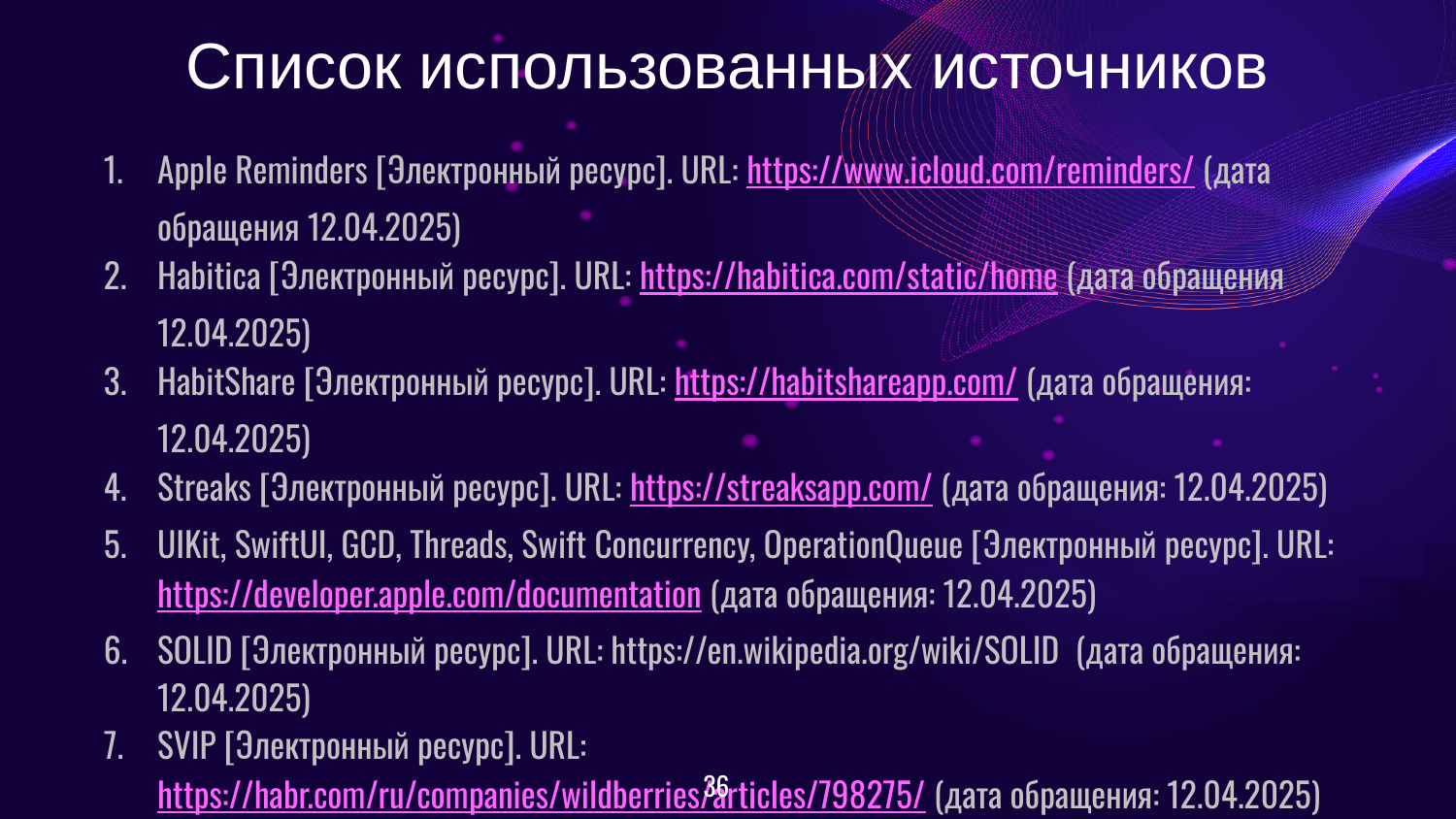

# Список использованных источников
Apple Reminders [Электронный ресурс]. URL: https://www.icloud.com/reminders/ (дата обращения 12.04.2025)
Habitica [Электронный ресурс]. URL: https://habitica.com/static/home (дата обращения 12.04.2025)
HabitShare [Электронный ресурс]. URL: https://habitshareapp.com/ (дата обращения: 12.04.2025)
Streaks [Электронный ресурс]. URL: https://streaksapp.com/ (дата обращения: 12.04.2025)
UIKit, SwiftUI, GCD, Threads, Swift Concurrency, OperationQueue [Электронный ресурс]. URL: https://developer.apple.com/documentation (дата обращения: 12.04.2025)
SOLID [Электронный ресурс]. URL: https://en.wikipedia.org/wiki/SOLID  (дата обращения: 12.04.2025)
SVIP [Электронный ресурс]. URL: https://habr.com/ru/companies/wildberries/articles/798275/ (дата обращения: 12.04.2025)
36